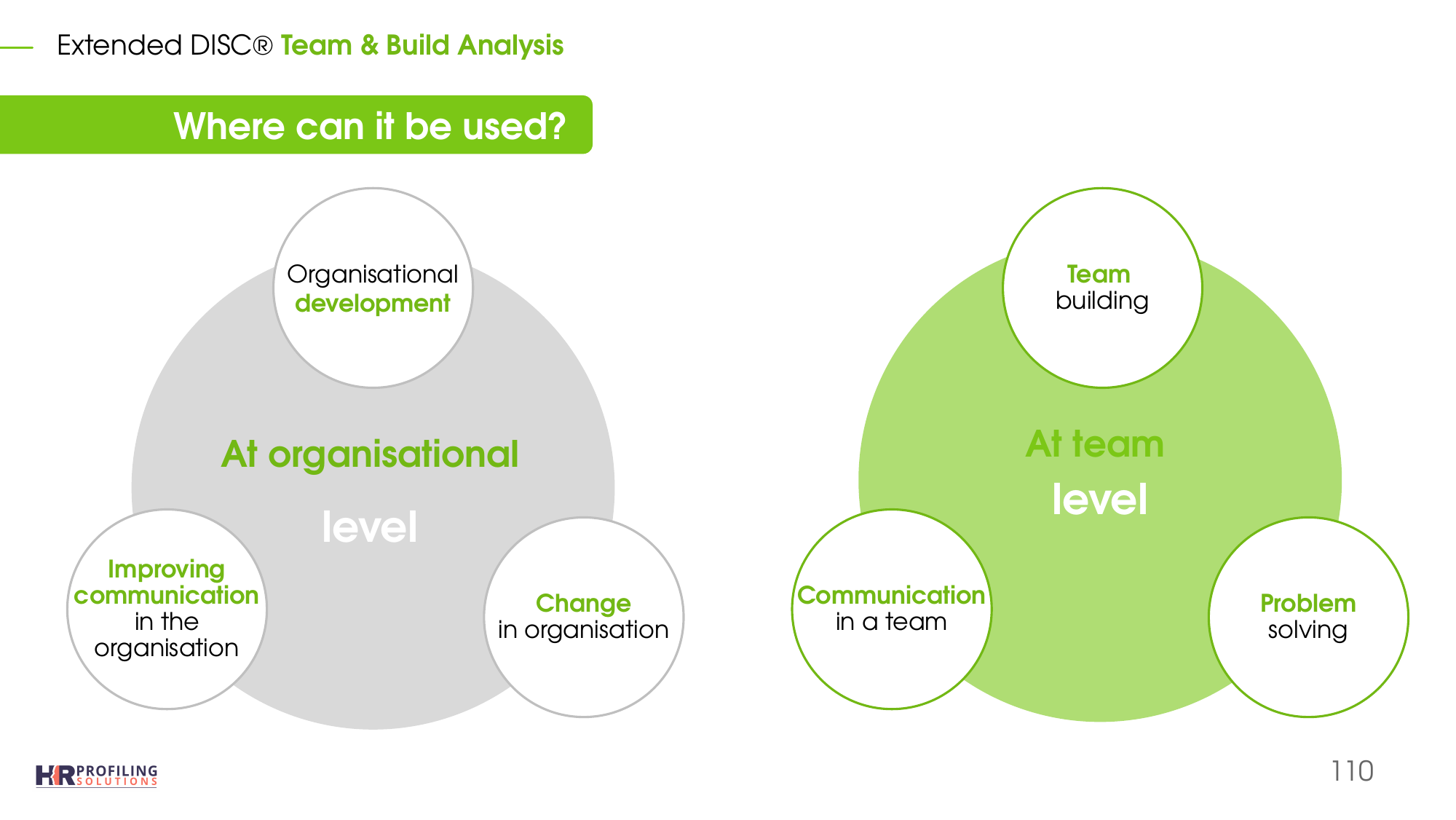

Extended DISC® Team & Build Analysis
Where can it be used?
Organisational development
Team
building

At team
level

At organisational level
Improving communication in the organisation
Communication
in a team
Change
in organisation
Problem
solving
110